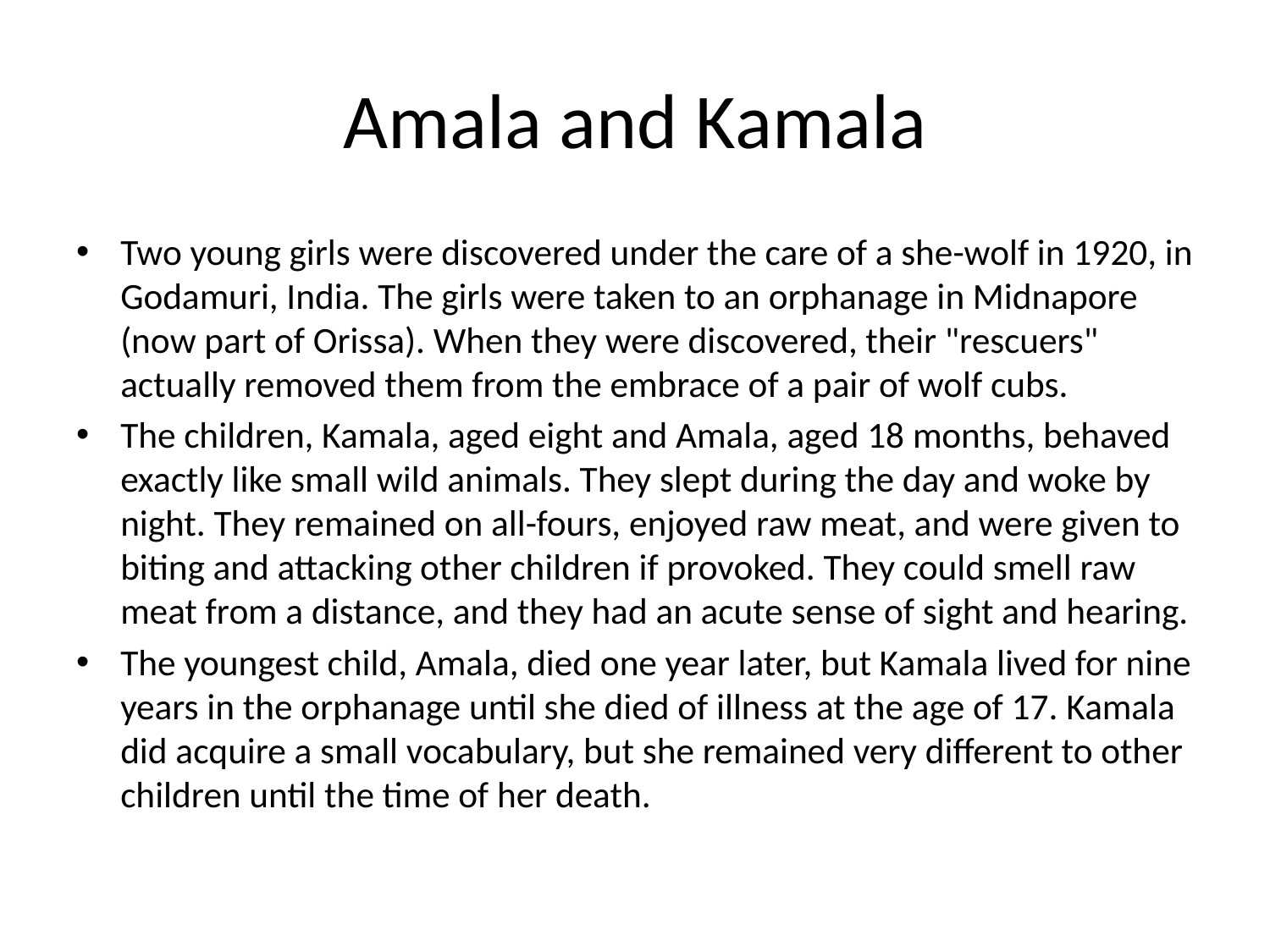

# Amala and Kamala
Two young girls were discovered under the care of a she-wolf in 1920, in Godamuri, India. The girls were taken to an orphanage in Midnapore (now part of Orissa). When they were discovered, their "rescuers" actually removed them from the embrace of a pair of wolf cubs.
The children, Kamala, aged eight and Amala, aged 18 months, behaved exactly like small wild animals. They slept during the day and woke by night. They remained on all-fours, enjoyed raw meat, and were given to biting and attacking other children if provoked. They could smell raw meat from a distance, and they had an acute sense of sight and hearing.
The youngest child, Amala, died one year later, but Kamala lived for nine years in the orphanage until she died of illness at the age of 17. Kamala did acquire a small vocabulary, but she remained very different to other children until the time of her death.